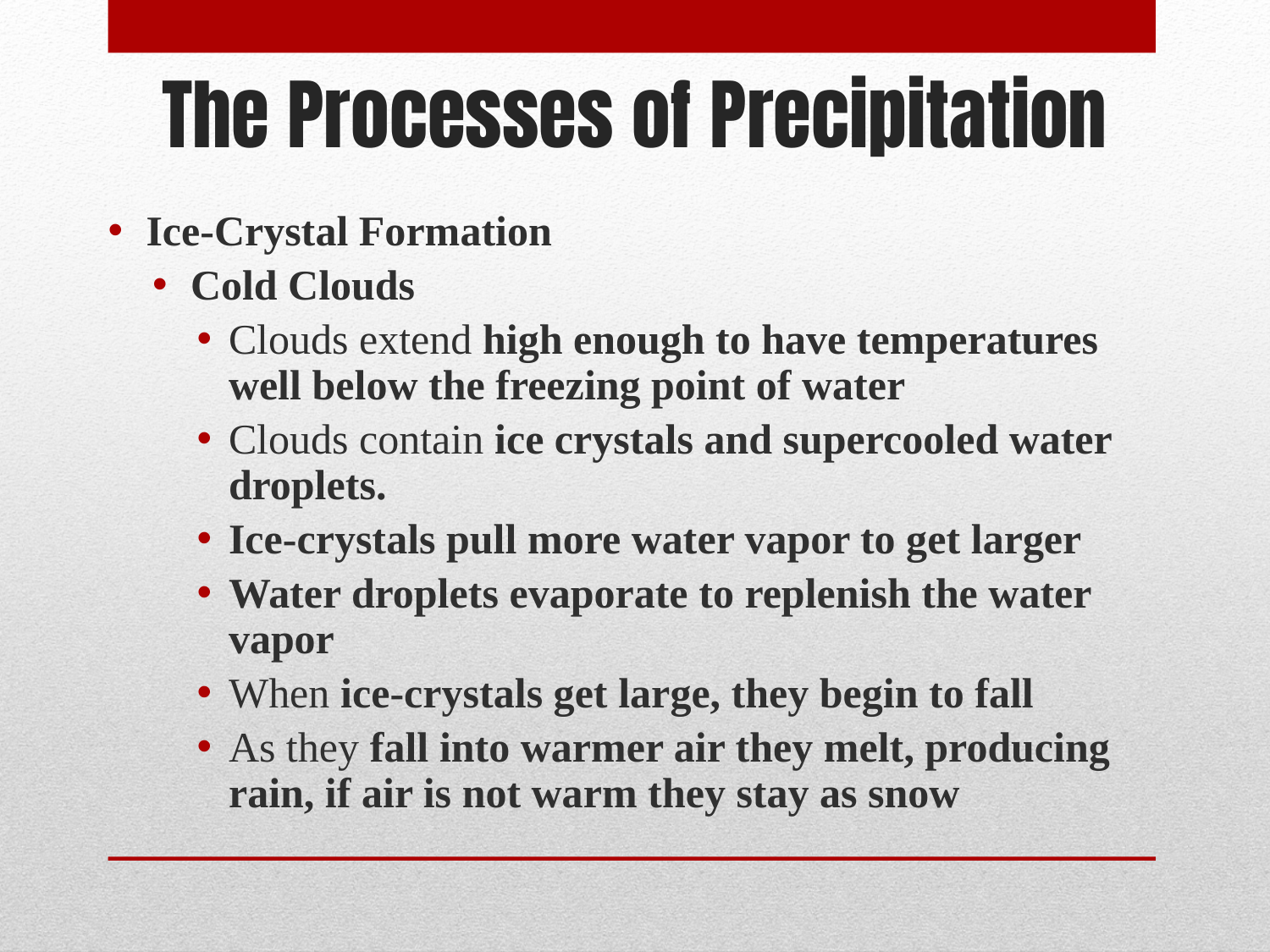

# The Processes of Precipitation
Ice-Crystal Formation
Cold Clouds
Clouds extend high enough to have temperatures well below the freezing point of water
Clouds contain ice crystals and supercooled water droplets.
Ice-crystals pull more water vapor to get larger
Water droplets evaporate to replenish the water vapor
When ice-crystals get large, they begin to fall
As they fall into warmer air they melt, producing rain, if air is not warm they stay as snow